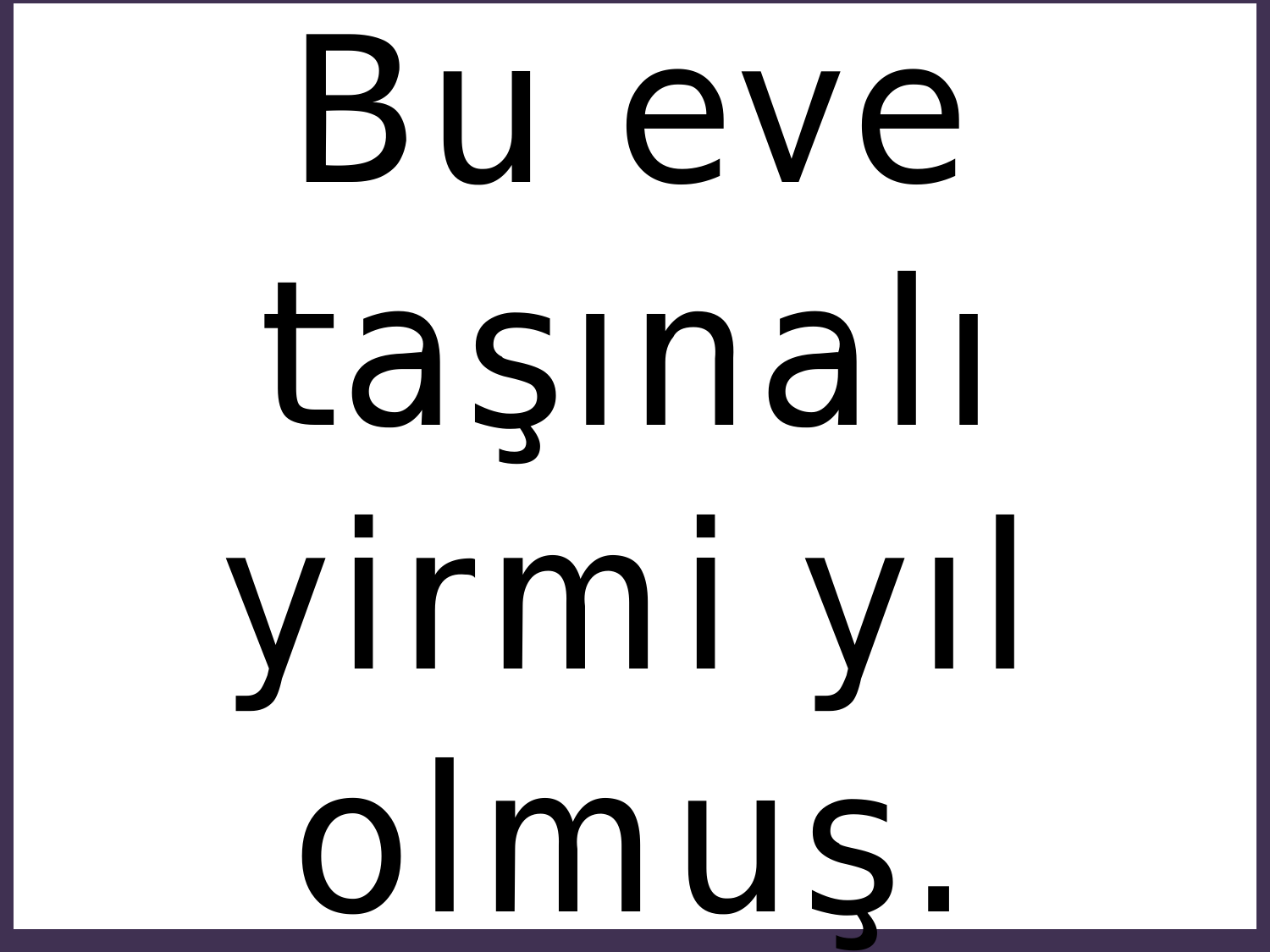

# Bu eve taşınalı yirmi yıl olmuş.